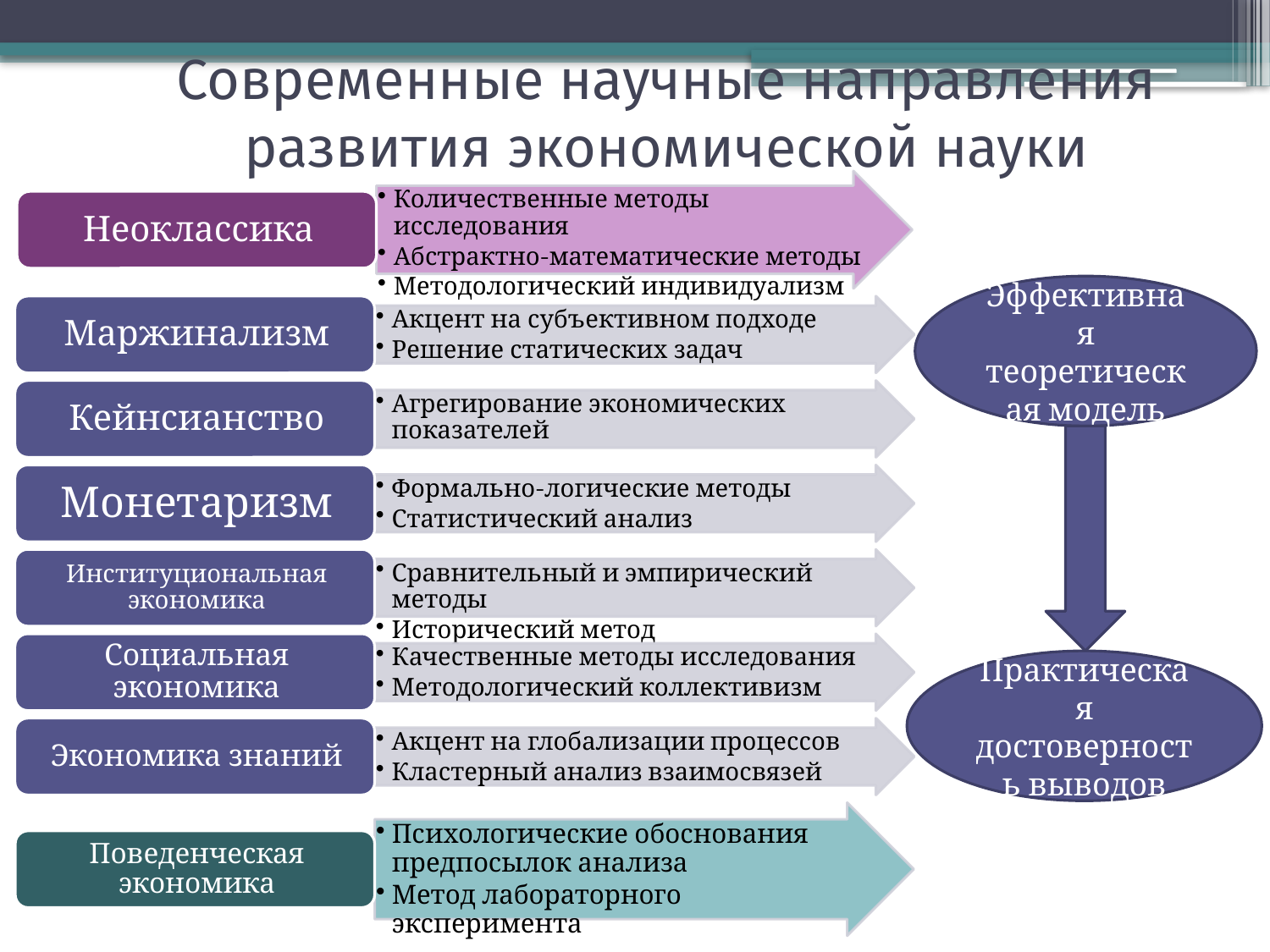

# Современные научные направления развития экономической науки
Количественные методы исследования
Абстрактно-математические методы
Методологический индивидуализм
Неоклассика
Акцент на субъективном подходе
Решение статических задач
Маржинализм
Агрегирование экономических показателей
Кейнсианство
Формально-логические методы
Статистический анализ
Монетаризм
Сравнительный и эмпирический методы
Исторический метод
Институциональная экономика
Качественные методы исследования
Методологический коллективизм
Социальная экономика
Акцент на глобализации процессов
Кластерный анализ взаимосвязей

Экономика знаний
Психологические обоснования предпосылок анализа
Метод лабораторного эксперимента
Поведенческая экономика
Эффективная теоретическая модель

Практическая достоверность выводов